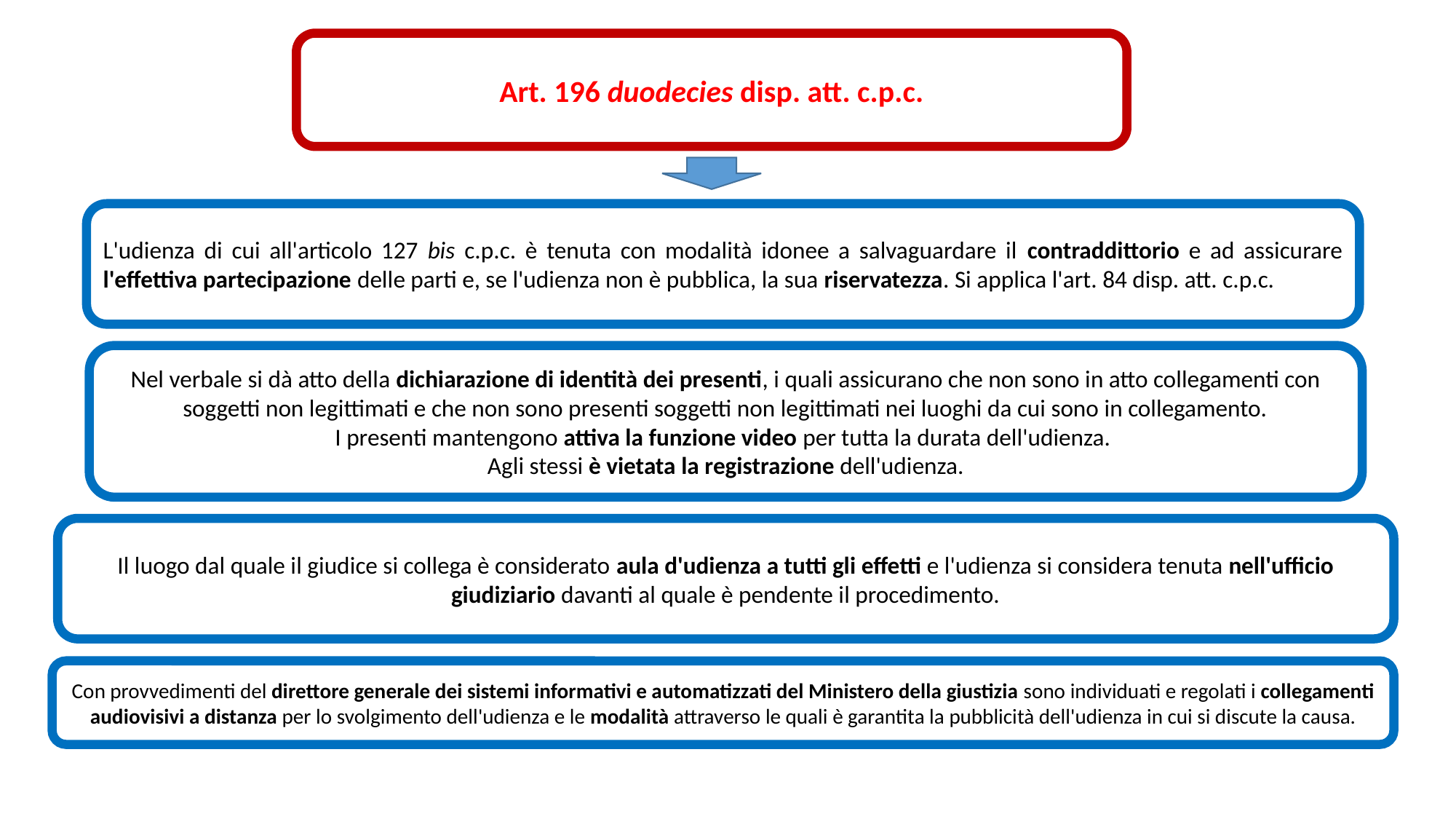

Art. 196 duodecies disp. att. c.p.c.

L'udienza di cui all'articolo 127 bis c.p.c. è tenuta con modalità idonee a salvaguardare il contraddittorio e ad assicurare l'effettiva partecipazione delle parti e, se l'udienza non è pubblica, la sua riservatezza. Si applica l'art. 84 disp. att. c.p.c.
Nel verbale si dà atto della dichiarazione di identità dei presenti, i quali assicurano che non sono in atto collegamenti con soggetti non legittimati e che non sono presenti soggetti non legittimati nei luoghi da cui sono in collegamento.
I presenti mantengono attiva la funzione video per tutta la durata dell'udienza.
Agli stessi è vietata la registrazione dell'udienza.
Il luogo dal quale il giudice si collega è considerato aula d'udienza a tutti gli effetti e l'udienza si considera tenuta nell'ufficio giudiziario davanti al quale è pendente il procedimento.
Con provvedimenti del direttore generale dei sistemi informativi e automatizzati del Ministero della giustizia sono individuati e regolati i collegamenti audiovisivi a distanza per lo svolgimento dell'udienza e le modalità attraverso le quali è garantita la pubblicità dell'udienza in cui si discute la causa.